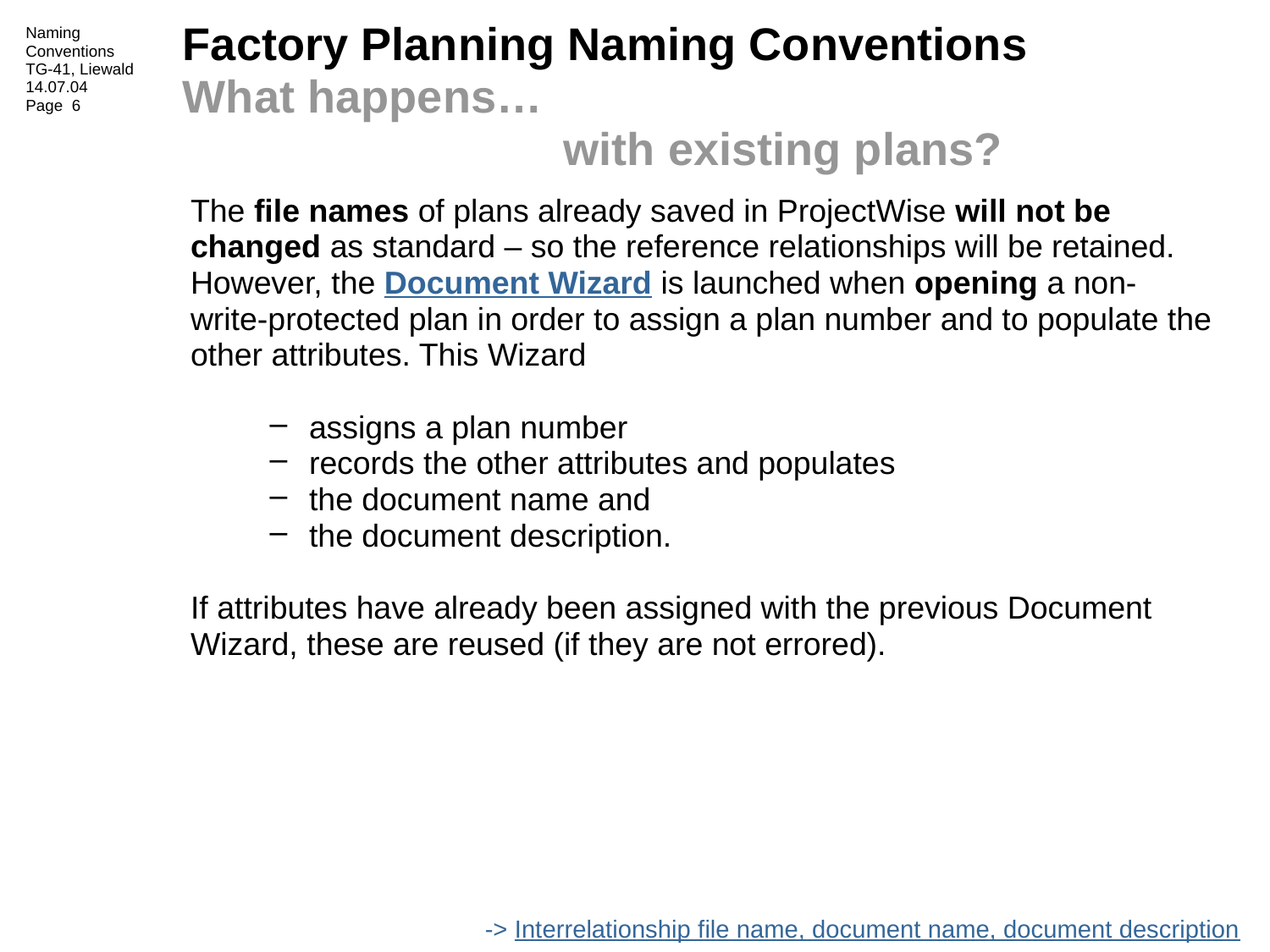

Factory Planning Naming Conventions
What happens…
		 	with existing plans?
The file names of plans already saved in ProjectWise will not be changed as standard – so the reference relationships will be retained.
However, the Document Wizard is launched when opening a non-write-protected plan in order to assign a plan number and to populate the other attributes. This Wizard

assigns a plan number
records the other attributes and populates
the document name and
the document description.
If attributes have already been assigned with the previous Document Wizard, these are reused (if they are not errored).
-> Interrelationship file name, document name, document description